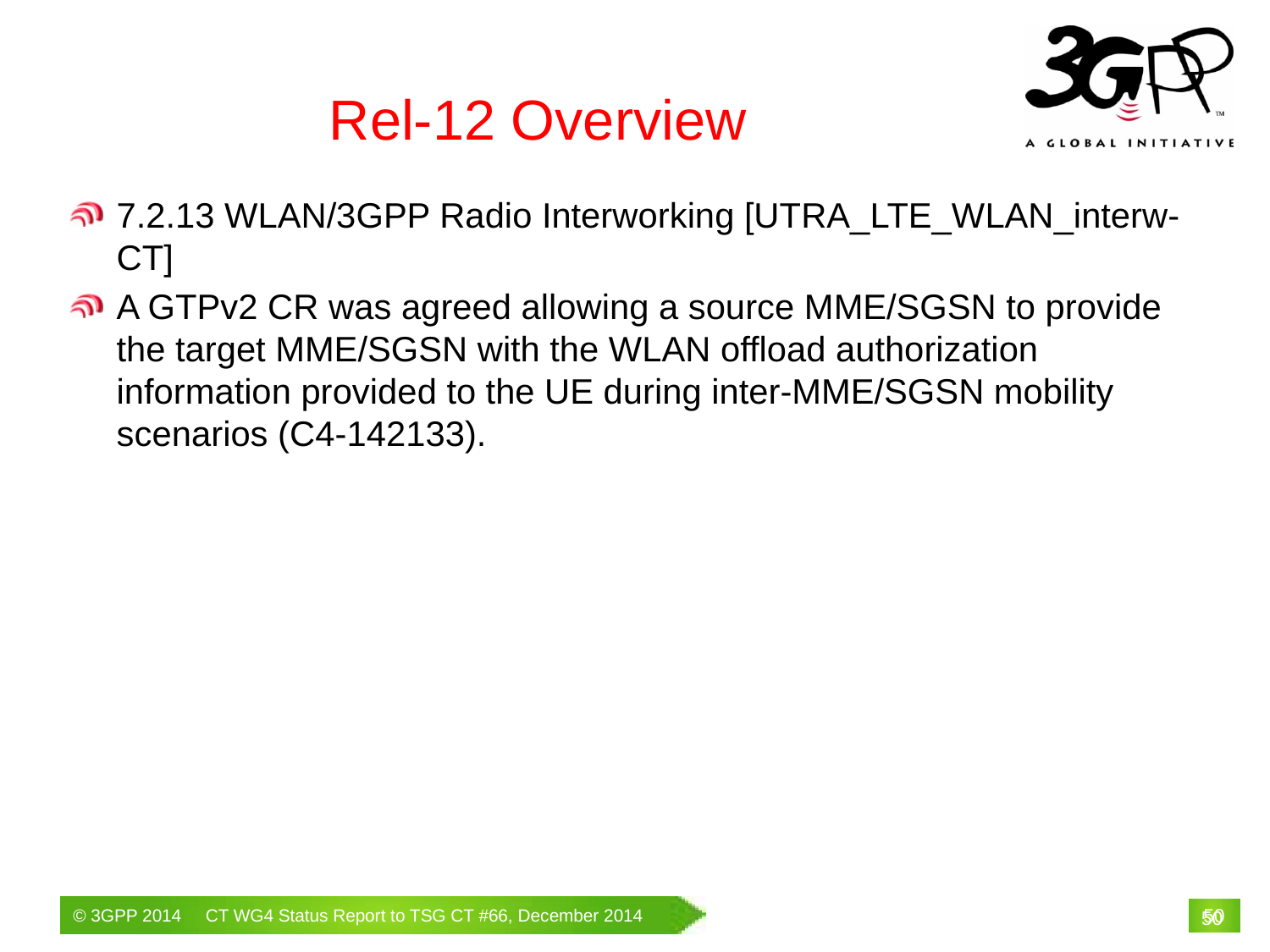

# Rel-12 Overview
7.2.13 WLAN/3GPP Radio Interworking [UTRA_LTE_WLAN_interw-CT]
A GTPv2 CR was agreed allowing a source MME/SGSN to provide the target MME/SGSN with the WLAN offload authorization information provided to the UE during inter-MME/SGSN mobility scenarios (C4-142133).

50